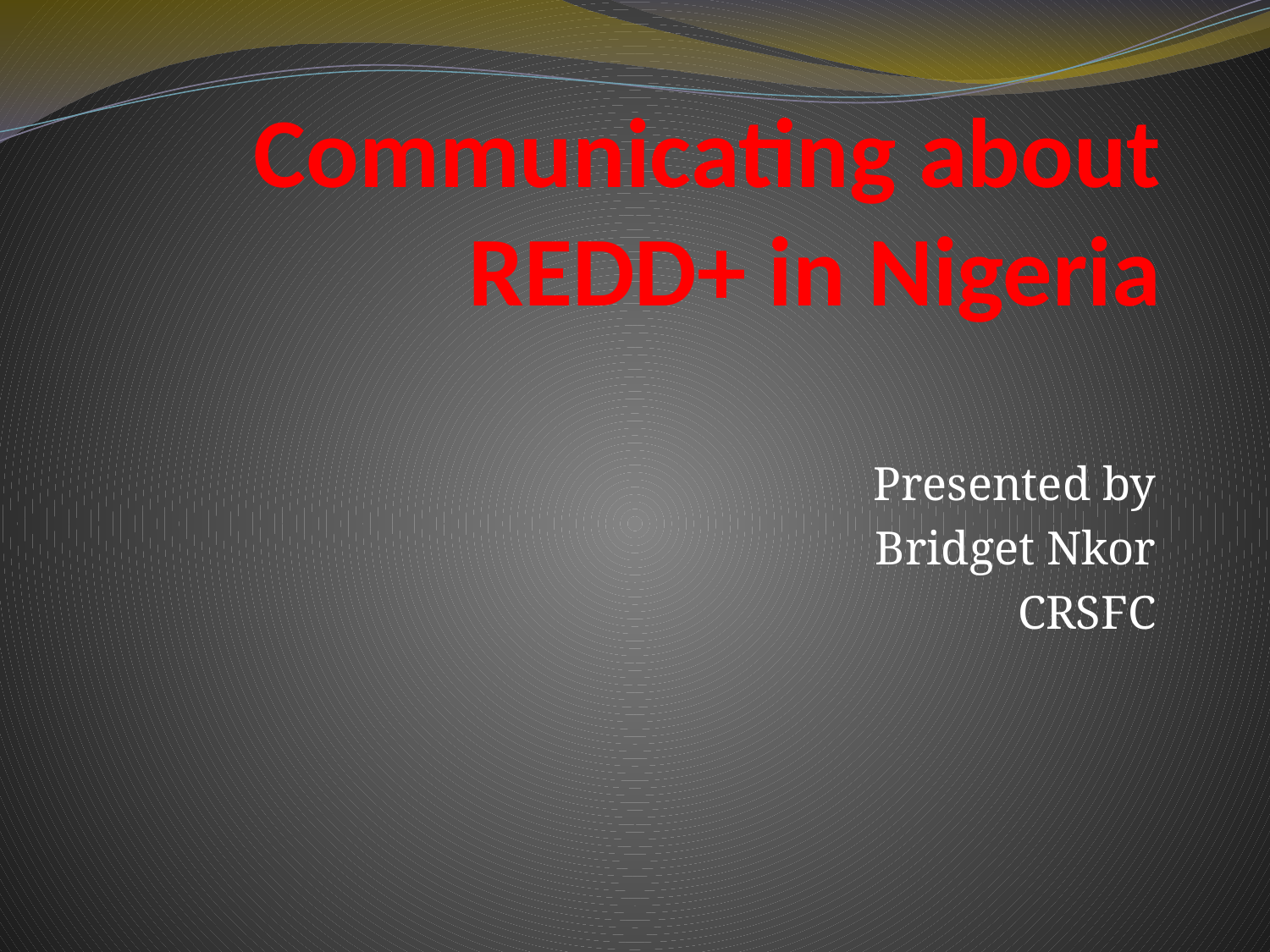

# Communicating about REDD+ in Nigeria
Presented by
Bridget Nkor
CRSFC